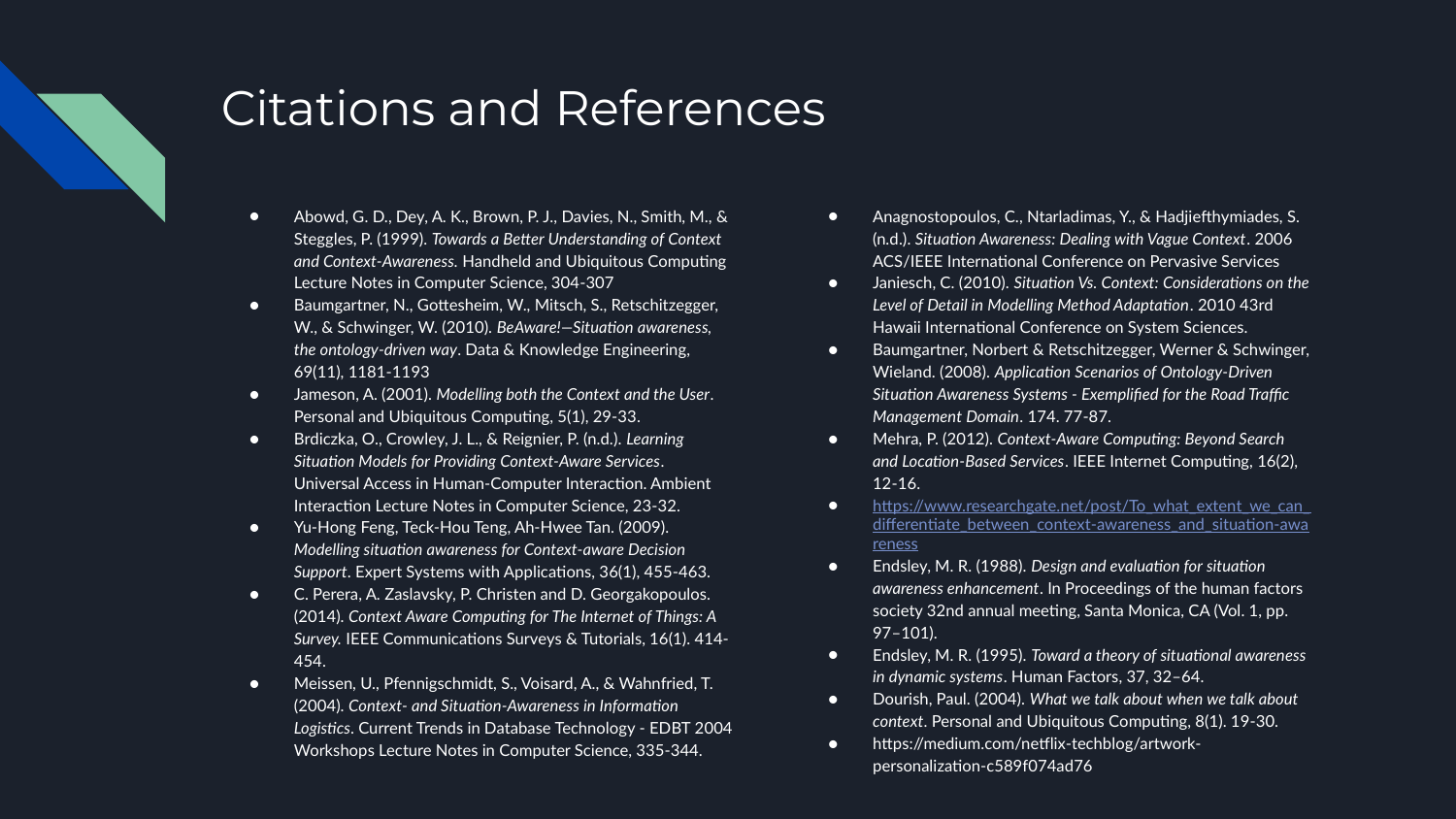

# Citations and References
Abowd, G. D., Dey, A. K., Brown, P. J., Davies, N., Smith, M., & Steggles, P. (1999). Towards a Better Understanding of Context and Context-Awareness. Handheld and Ubiquitous Computing Lecture Notes in Computer Science, 304-307
Baumgartner, N., Gottesheim, W., Mitsch, S., Retschitzegger, W., & Schwinger, W. (2010). BeAware!—Situation awareness, the ontology-driven way. Data & Knowledge Engineering, 69(11), 1181-1193
Jameson, A. (2001). Modelling both the Context and the User. Personal and Ubiquitous Computing, 5(1), 29-33.
Brdiczka, O., Crowley, J. L., & Reignier, P. (n.d.). Learning Situation Models for Providing Context-Aware Services. Universal Access in Human-Computer Interaction. Ambient Interaction Lecture Notes in Computer Science, 23-32.
Yu-Hong Feng, Teck-Hou Teng, Ah-Hwee Tan. (2009). Modelling situation awareness for Context-aware Decision Support. Expert Systems with Applications, 36(1), 455-463.
C. Perera, A. Zaslavsky, P. Christen and D. Georgakopoulos. (2014). Context Aware Computing for The Internet of Things: A Survey. IEEE Communications Surveys & Tutorials, 16(1). 414-454.
Meissen, U., Pfennigschmidt, S., Voisard, A., & Wahnfried, T. (2004). Context- and Situation-Awareness in Information Logistics. Current Trends in Database Technology - EDBT 2004 Workshops Lecture Notes in Computer Science, 335-344.
Anagnostopoulos, C., Ntarladimas, Y., & Hadjiefthymiades, S. (n.d.). Situation Awareness: Dealing with Vague Context. 2006 ACS/IEEE International Conference on Pervasive Services
Janiesch, C. (2010). Situation Vs. Context: Considerations on the Level of Detail in Modelling Method Adaptation. 2010 43rd Hawaii International Conference on System Sciences.
Baumgartner, Norbert & Retschitzegger, Werner & Schwinger, Wieland. (2008). Application Scenarios of Ontology-Driven Situation Awareness Systems - Exemplified for the Road Traffic Management Domain. 174. 77-87.
Mehra, P. (2012). Context-Aware Computing: Beyond Search and Location-Based Services. IEEE Internet Computing, 16(2), 12-16.
https://www.researchgate.net/post/To_what_extent_we_can_differentiate_between_context-awareness_and_situation-awareness
Endsley, M. R. (1988). Design and evaluation for situation awareness enhancement. In Proceedings of the human factors society 32nd annual meeting, Santa Monica, CA (Vol. 1, pp. 97–101).
Endsley, M. R. (1995). Toward a theory of situational awareness in dynamic systems. Human Factors, 37, 32–64.
Dourish, Paul. (2004). What we talk about when we talk about context. Personal and Ubiquitous Computing, 8(1). 19-30.
https://medium.com/netflix-techblog/artwork-personalization-c589f074ad76